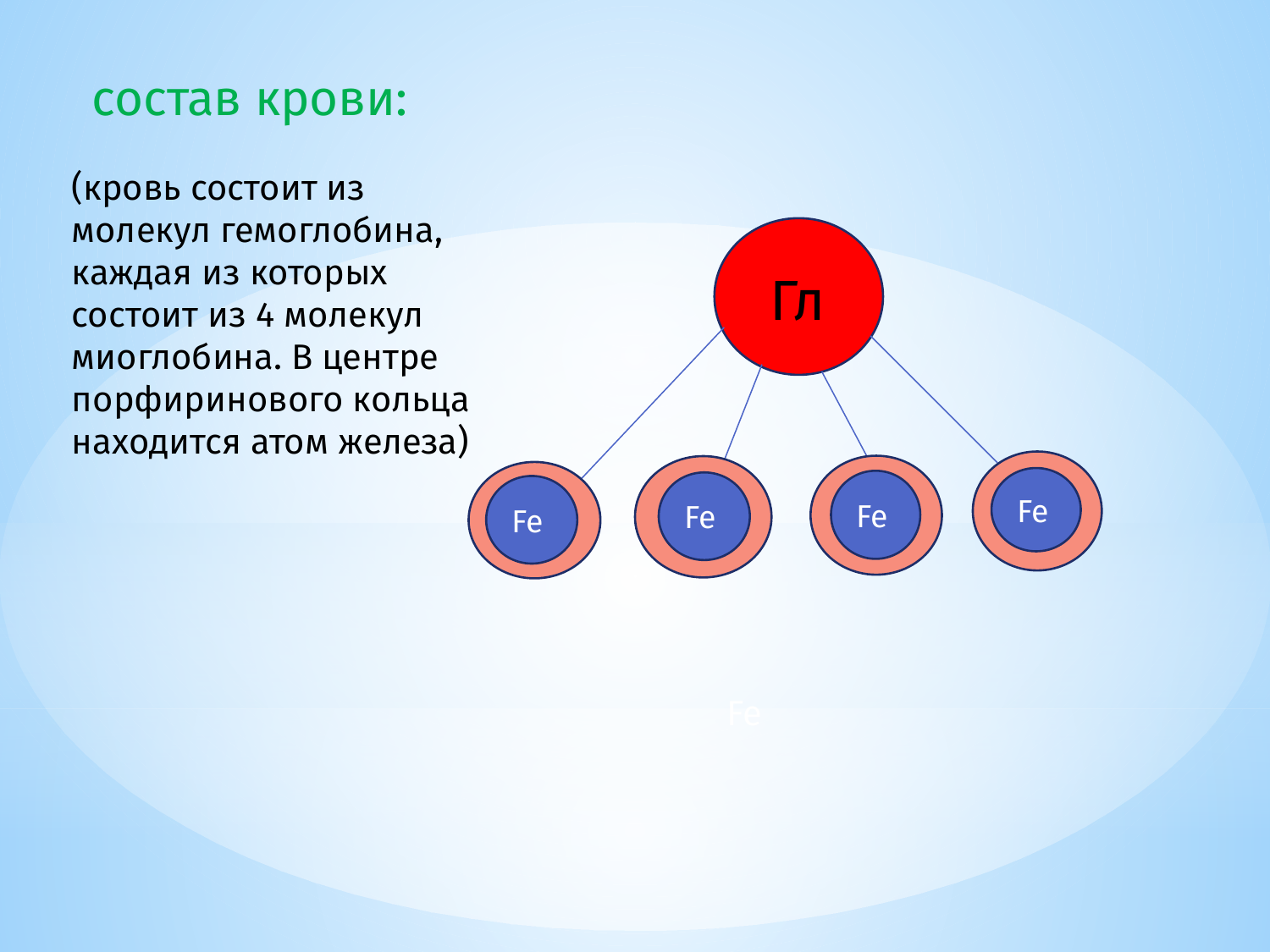

состав крови:
(кровь состоит из молекул гемоглобина, каждая из которых состоит из 4 молекул миоглобина. В центре порфиринового кольца находится атом железа)

Гл

Fe
Fe
Fe
Fe
Fe